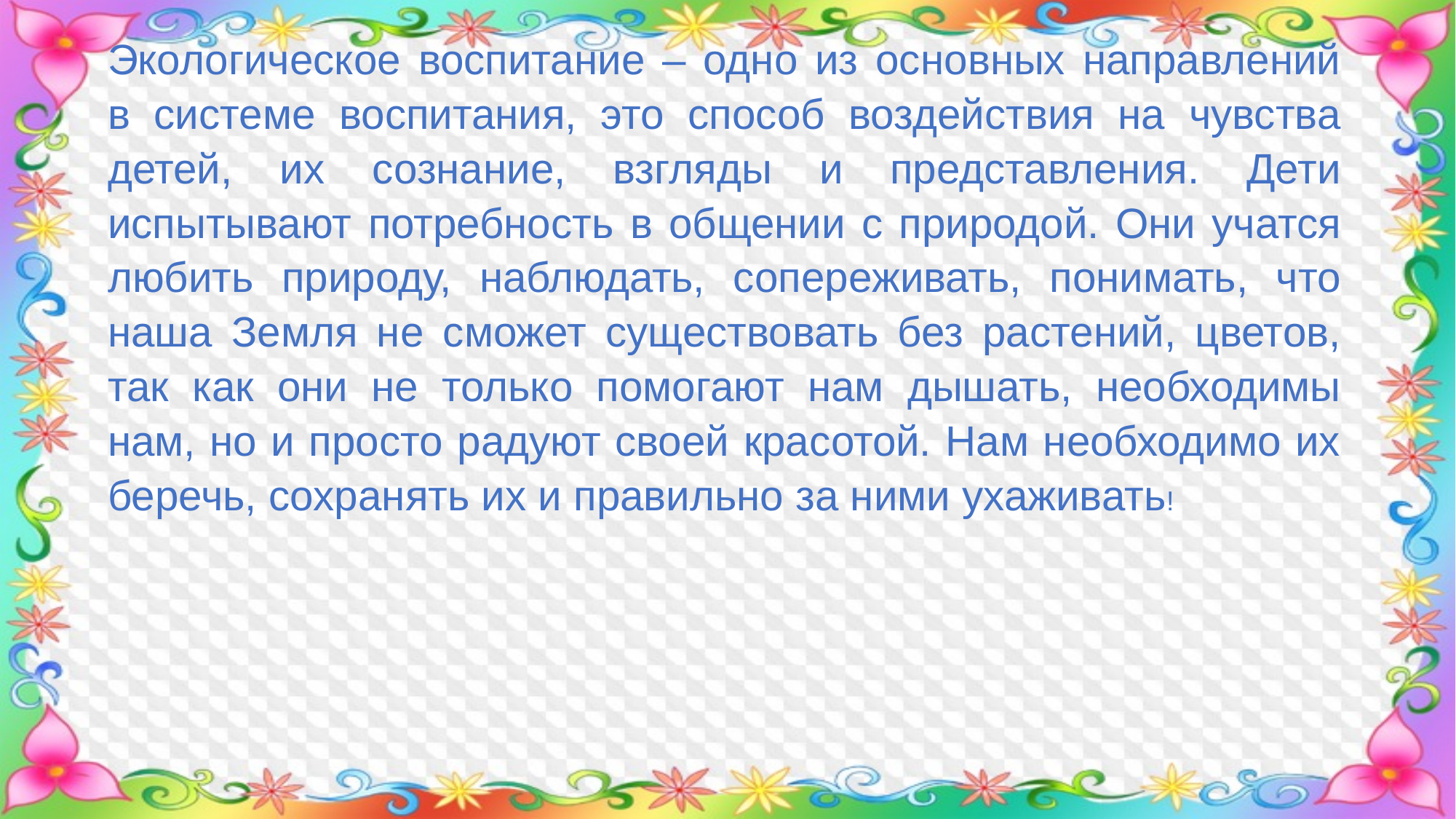

Экологическое воспитание – одно из основных направлений в системе воспитания, это способ воздействия на чувства детей, их сознание, взгляды и представления. Дети испытывают потребность в общении с природой. Они учатся любить природу, наблюдать, сопереживать, понимать, что наша Земля не сможет существовать без растений, цветов, так как они не только помогают нам дышать, необходимы нам, но и просто радуют своей красотой. Нам необходимо их беречь, сохранять их и правильно за ними ухаживать!